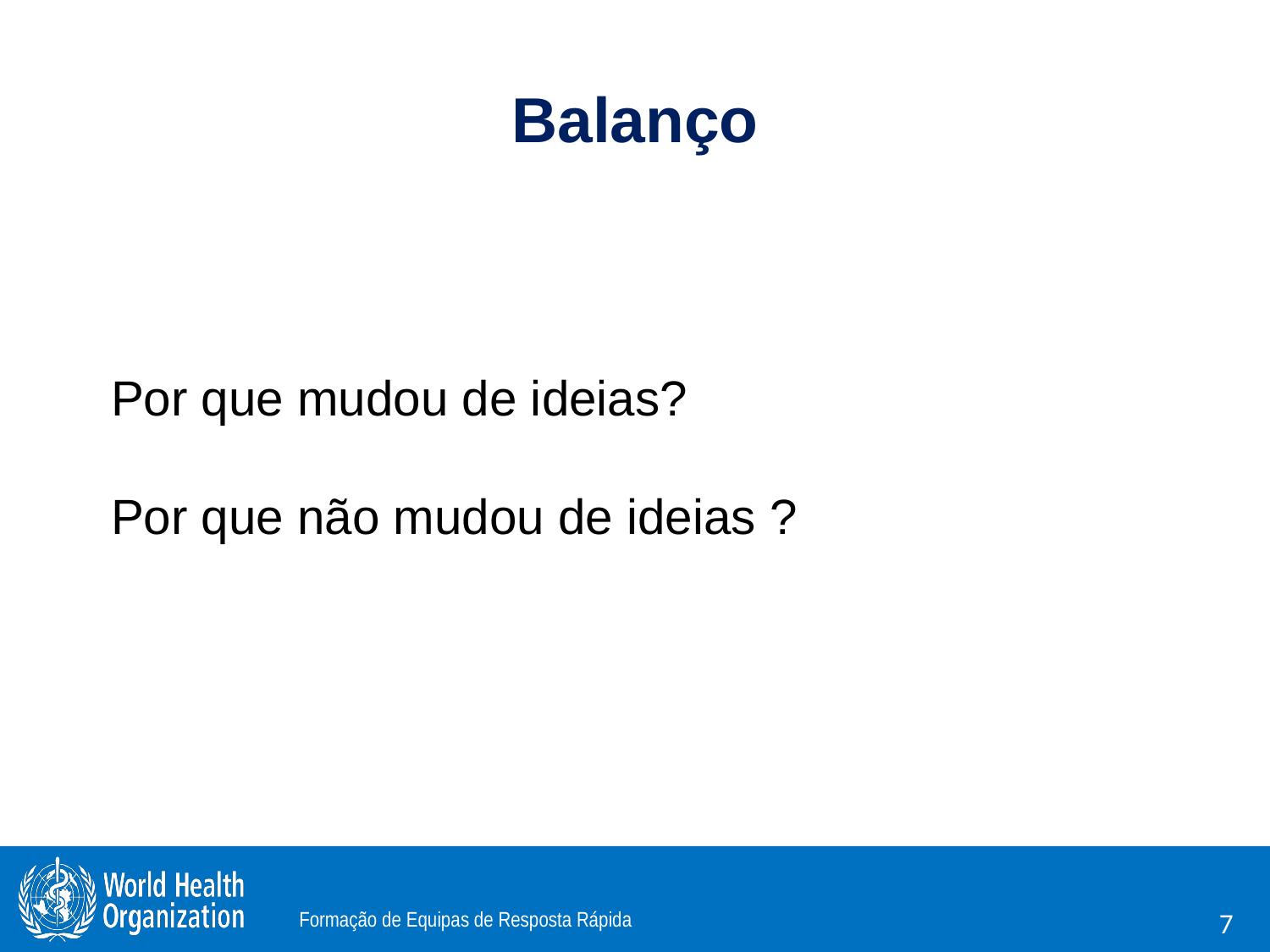

# Balanço
Por que mudou de ideias?

Por que não mudou de ideias ?